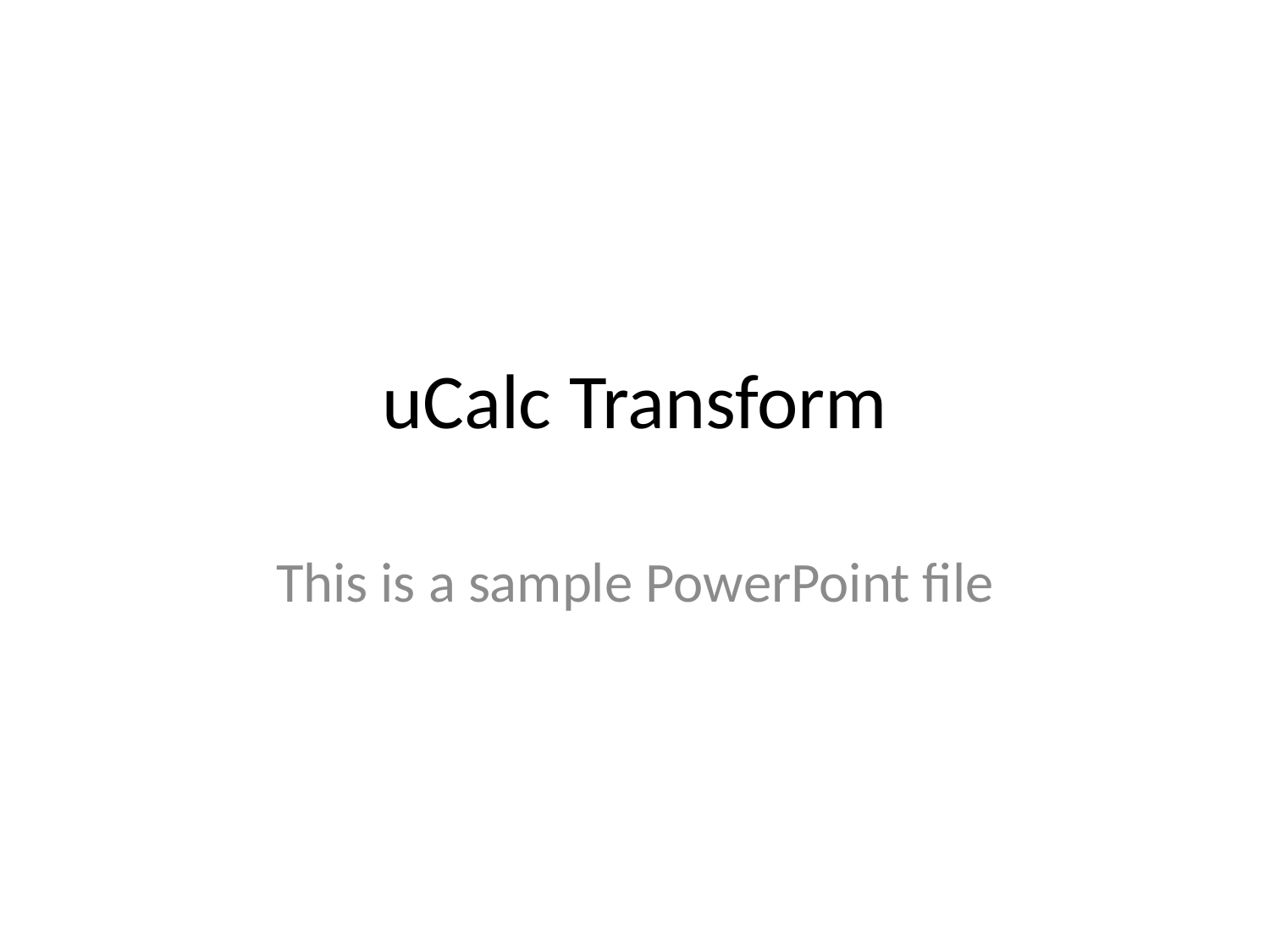

# uCalc Transform
This is a sample PowerPoint file